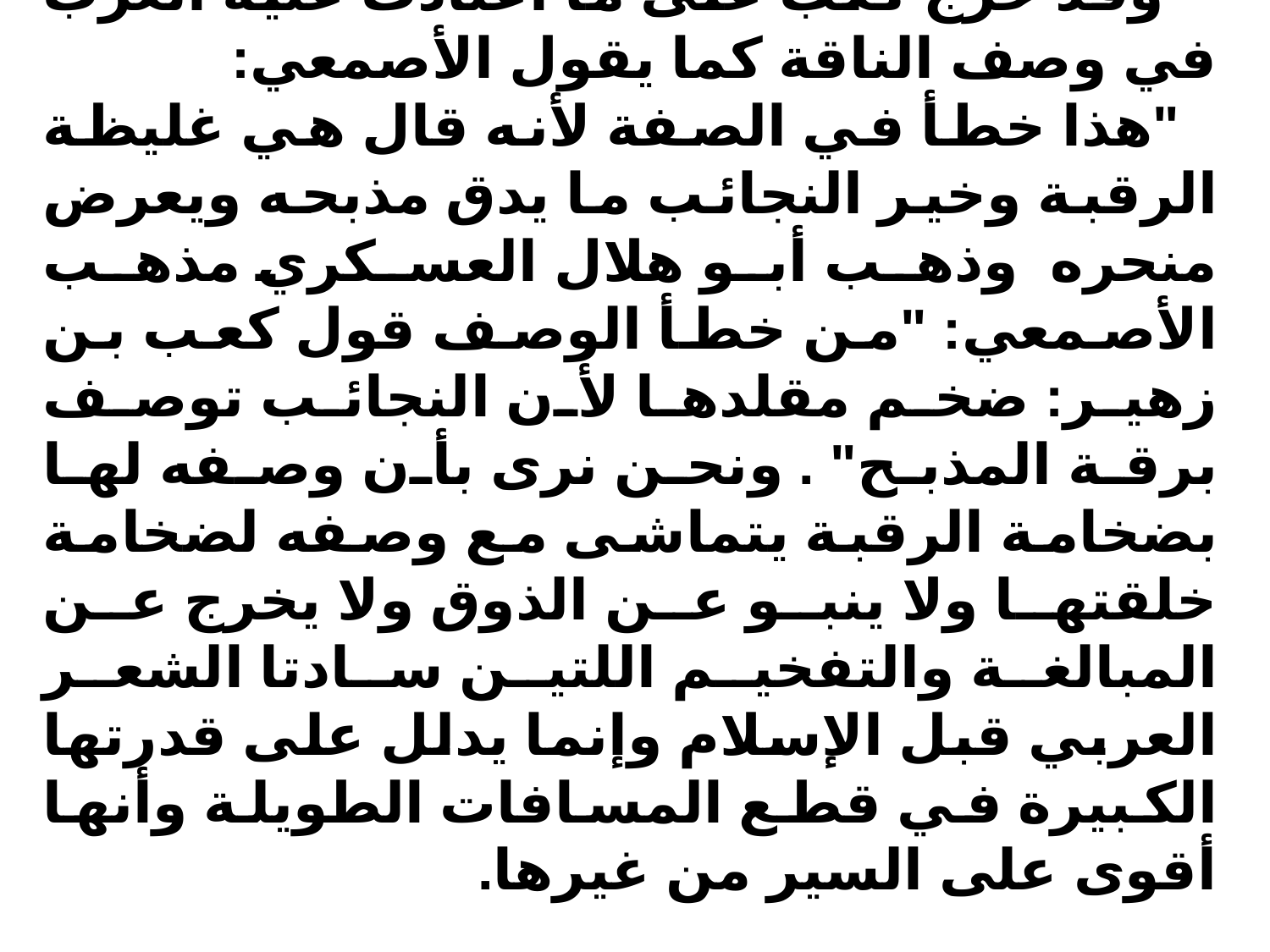

وقد خرج كعب على ما اعتادت عليه العرب في وصف الناقة كما يقول الأصمعي:
"هذا خطأ في الصفة لأنه قال هي غليظة الرقبة وخير النجائب ما يدق مذبحه ويعرض منحره  وذهب أبو هلال العسكري مذهب الأصمعي: "من خطأ الوصف قول كعب بن زهير: ضخم مقلدها لأن النجائب توصف برقة المذبح" . ونحن نرى بأن وصفه لها بضخامة الرقبة يتماشى مع وصفه لضخامة خلقتها ولا ينبو عن الذوق ولا يخرج عن المبالغة والتفخيم اللتين سادتا الشعر العربي قبل الإسلام وإنما يدلل على قدرتها الكبيرة في قطع المسافات الطويلة وأنها أقوى على السير من غيرها.